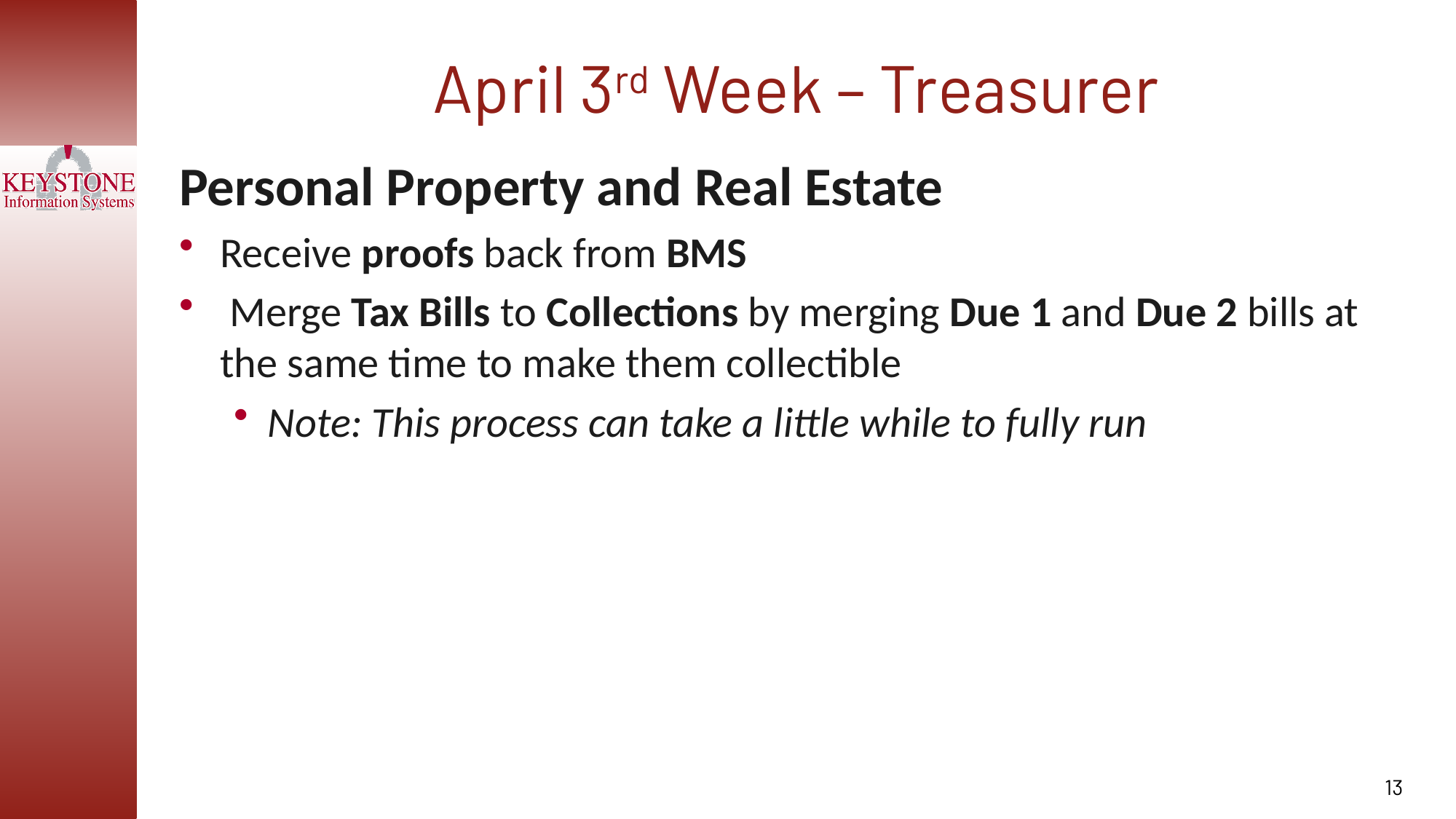

April 3rd Week – Treasurer
Personal Property and Real Estate
Receive proofs back from BMS
 Merge Tax Bills to Collections by merging Due 1 and Due 2 bills at the same time to make them collectible
Note: This process can take a little while to fully run

13